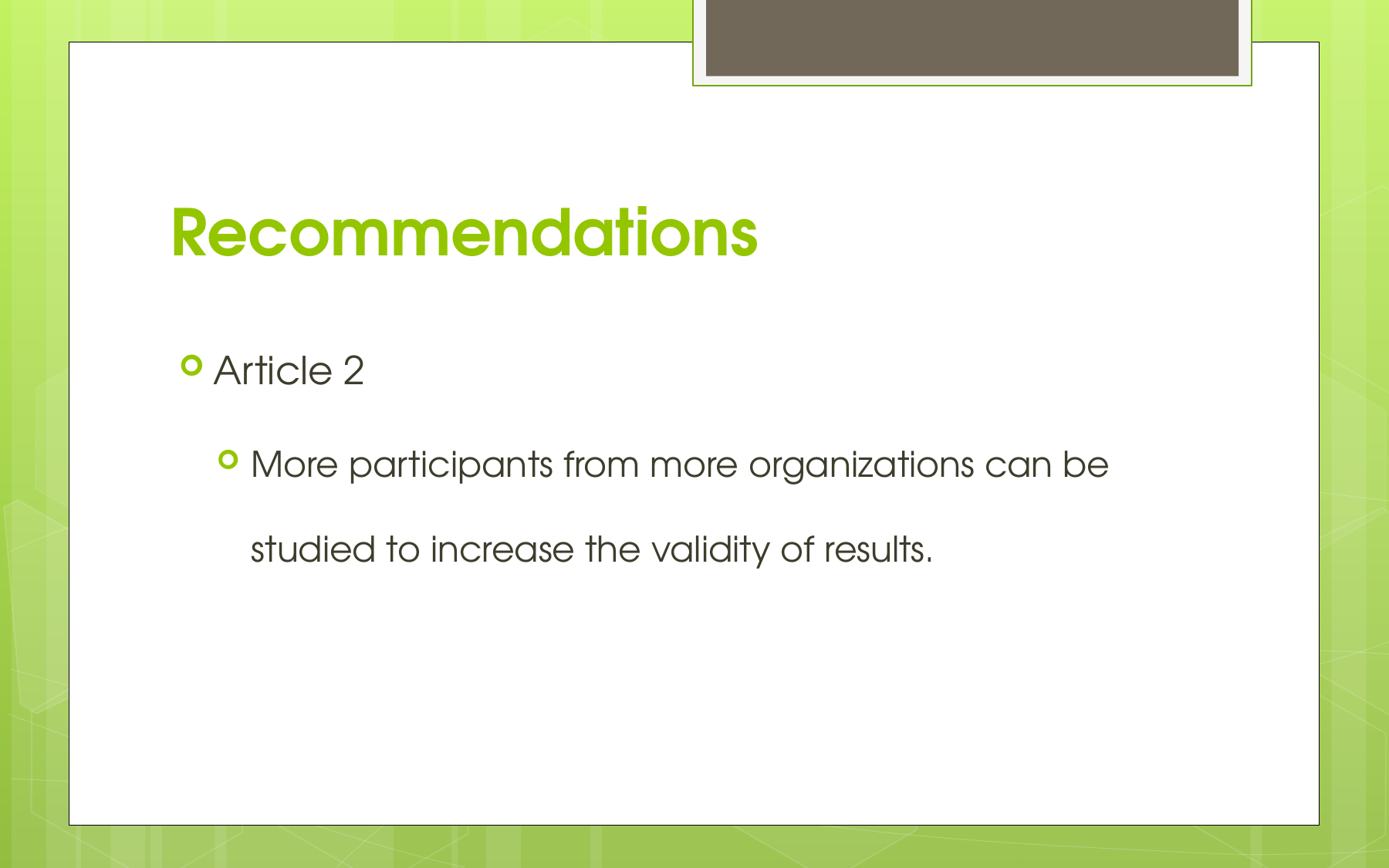

# Recommendations
Article 2
More participants from more organizations can be studied to increase the validity of results.